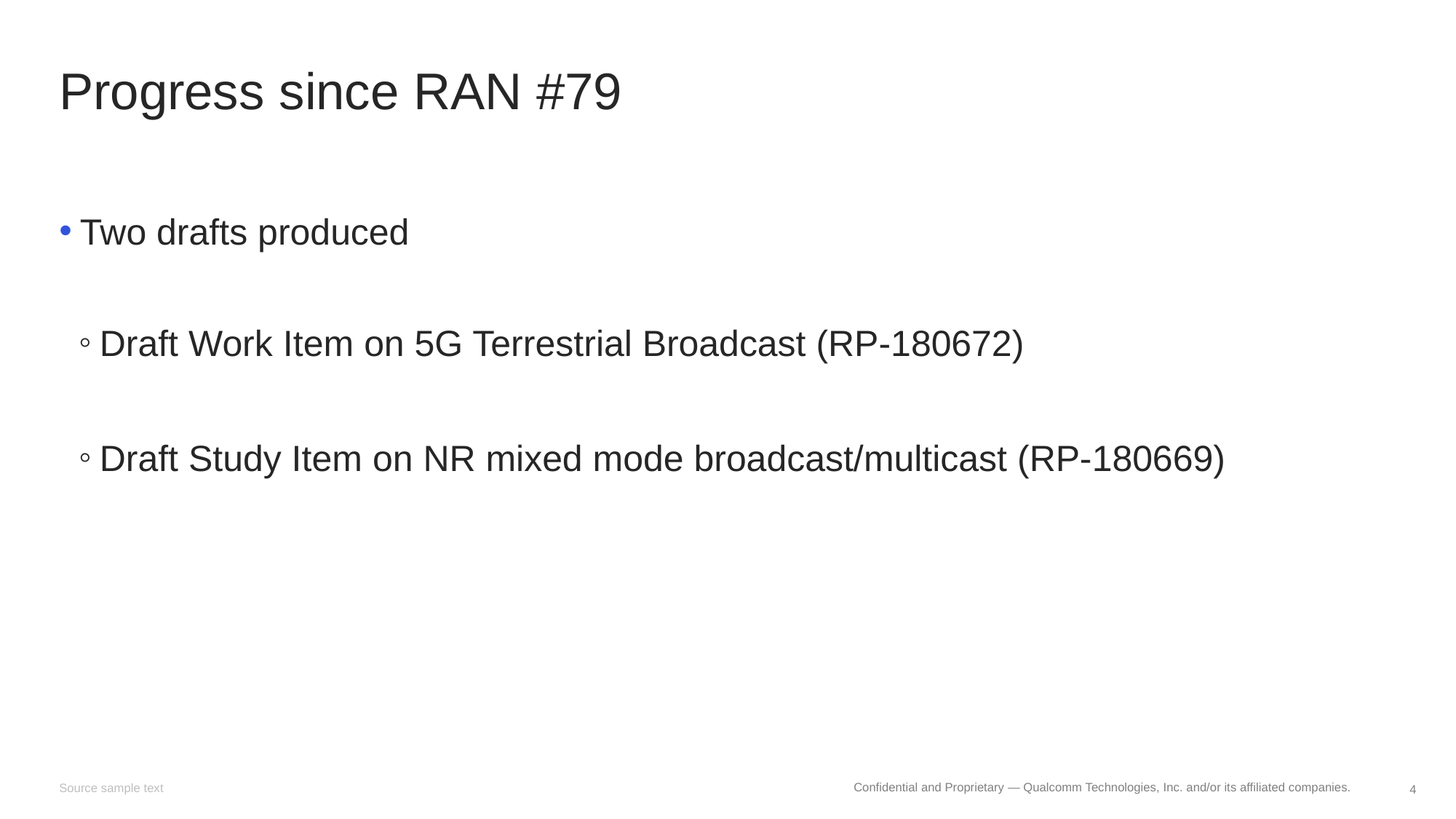

# Progress since RAN #79
Two drafts produced

Draft Work Item on 5G Terrestrial Broadcast (RP-180672)

Draft Study Item on NR mixed mode broadcast/multicast (RP-180669)

Source sample text